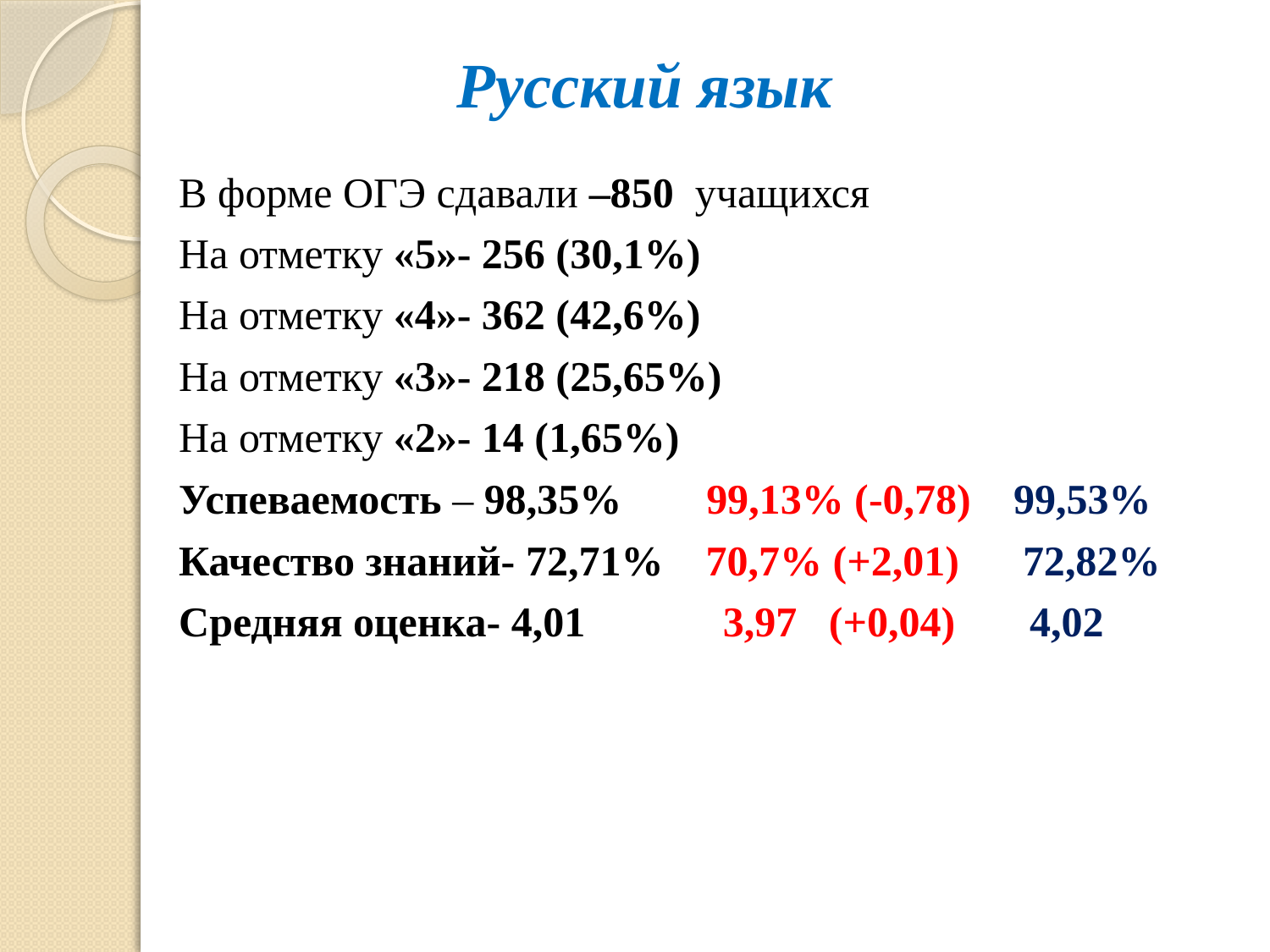

# Русский язык
В форме ОГЭ сдавали –850  учащихся
На отметку «5»- 256 (30,1%)
На отметку «4»- 362 (42,6%)
На отметку «3»- 218 (25,65%)
На отметку «2»- 14 (1,65%)
Успеваемость – 98,35%        99,13% (-0,78)    99,53%
Качество знаний- 72,71%    70,7% (+2,01)      72,82%
Средняя оценка- 4,01             3,97   (+0,04)       4,02